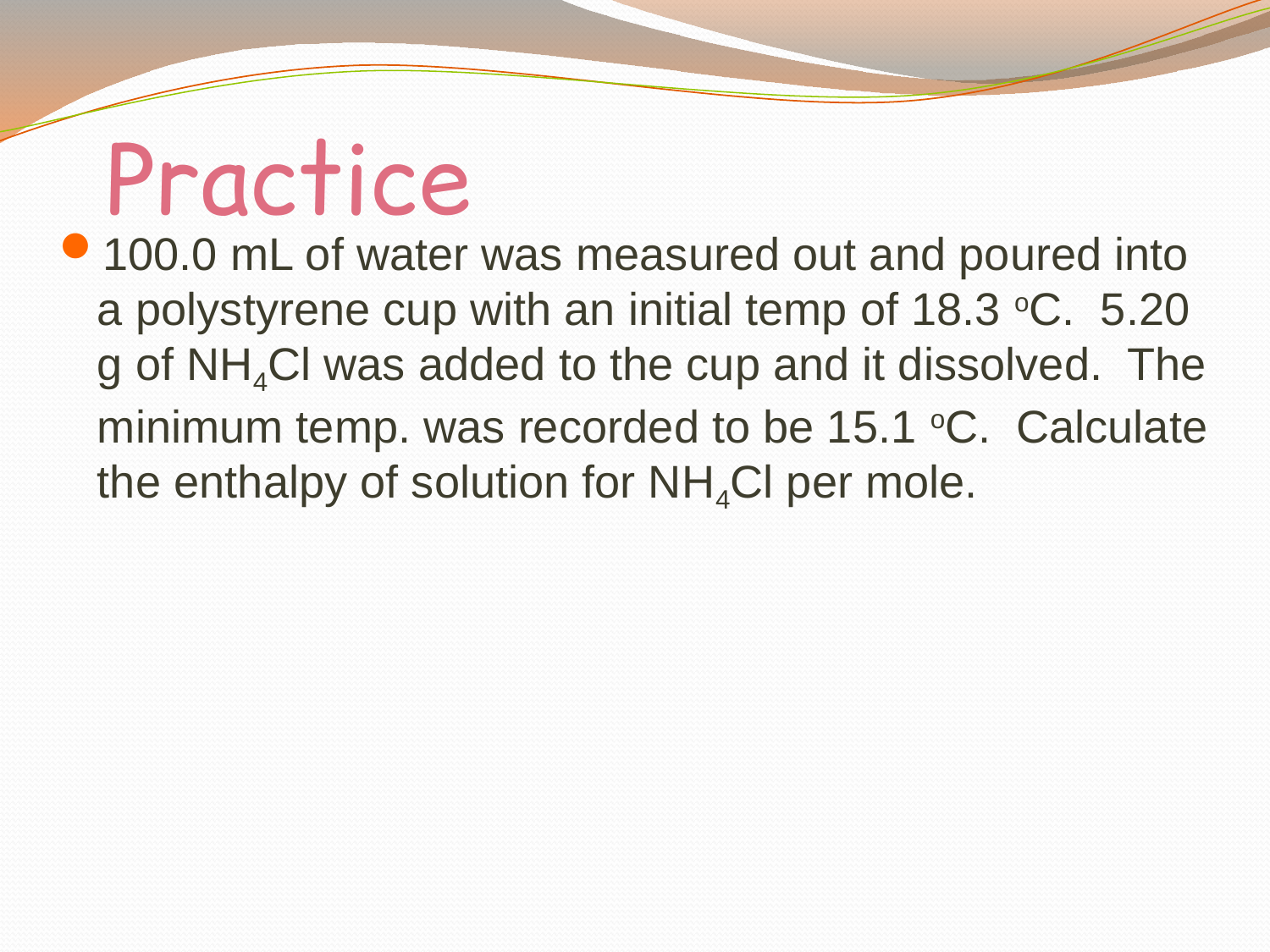

# Practice
100.0 mL of water was measured out and poured into a polystyrene cup with an initial temp of 18.3 oC.  5.20 g of NH4Cl was added to the cup and it dissolved.  The minimum temp. was recorded to be 15.1 oC.  Calculate the enthalpy of solution for NH4Cl per mole.